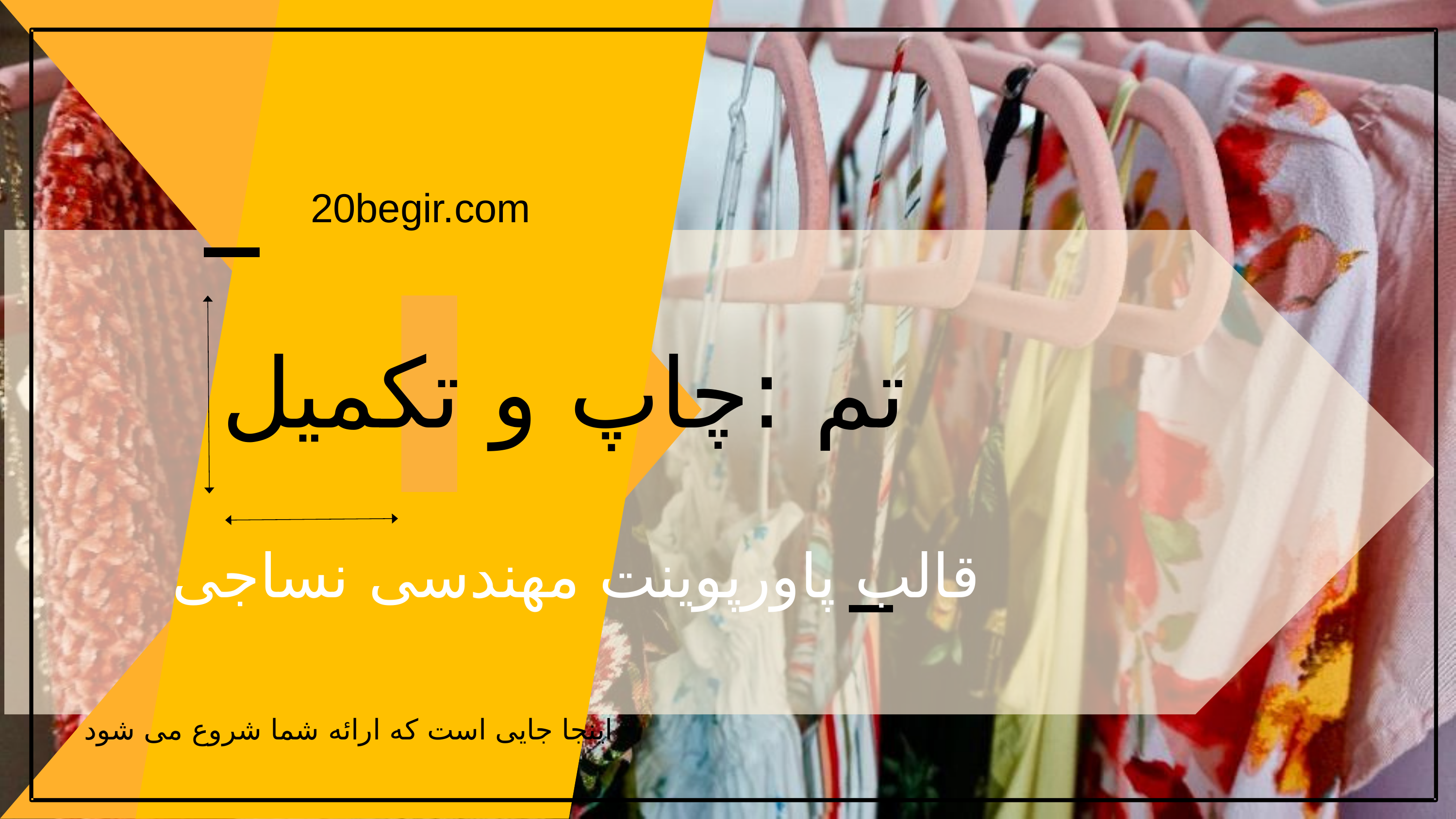

20begir.com

تم :چاپ و تکمیل

قالب پاورپوینت مهندسی نساجی

اینجا جایی است که ارائه شما شروع می شود